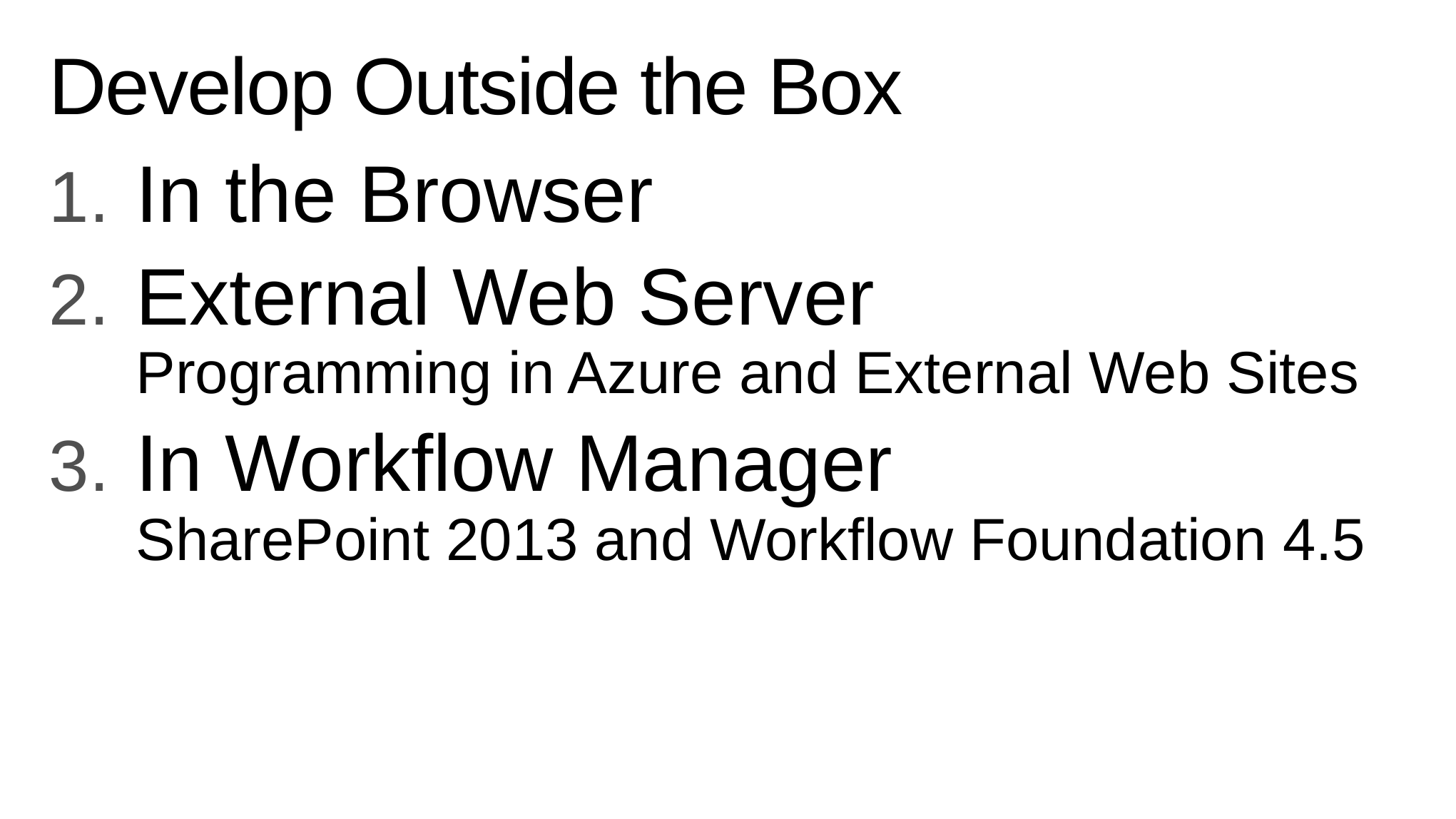

# Develop Outside the Box
In the Browser
External Web Server
Programming in Azure and External Web Sites
In Workflow Manager
SharePoint 2013 and Workflow Foundation 4.5